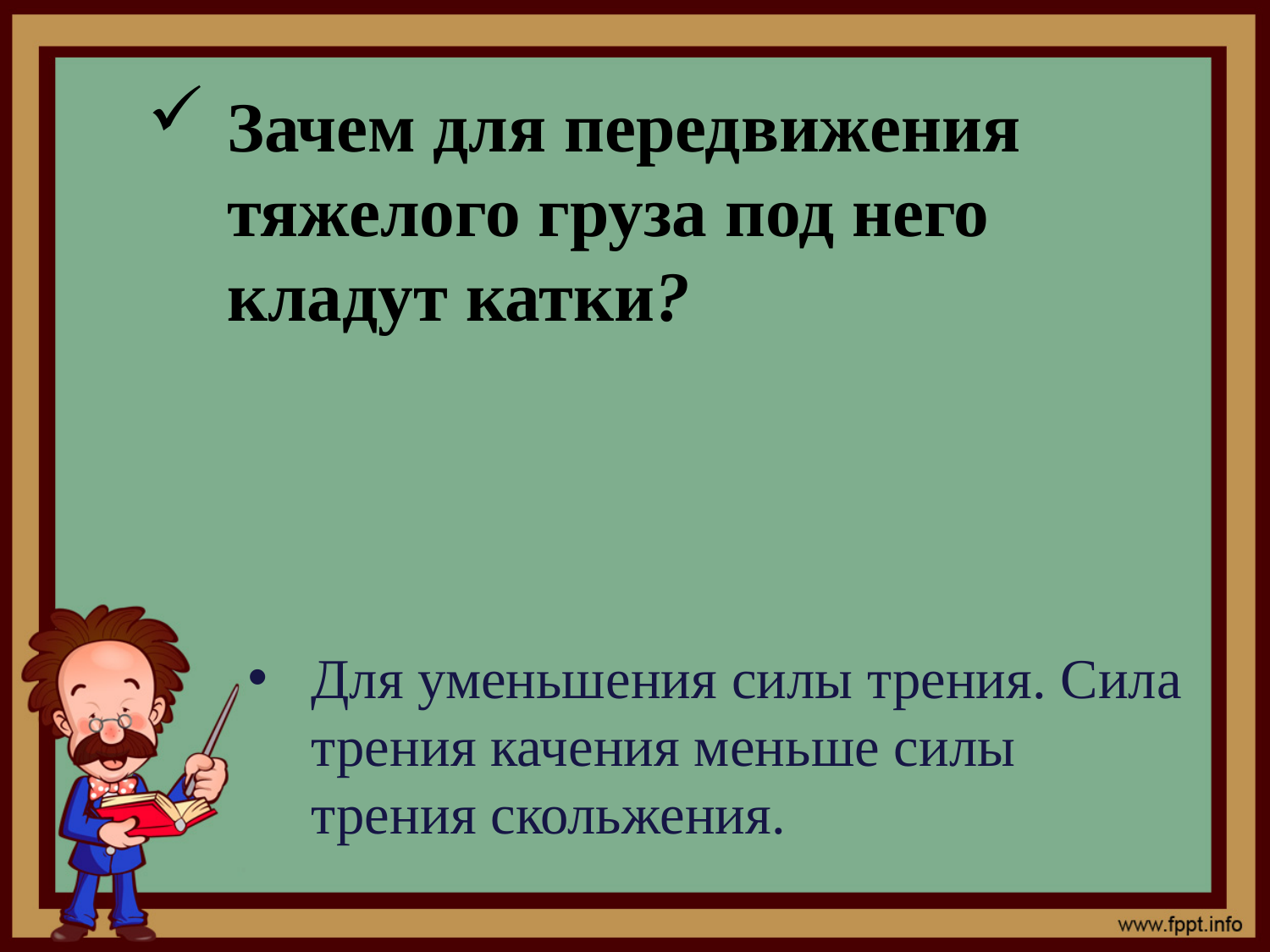

# Зачем для передвижения тяжелого груза под него кладут катки?
Для уменьшения силы трения. Сила трения качения меньше силы трения скольжения.